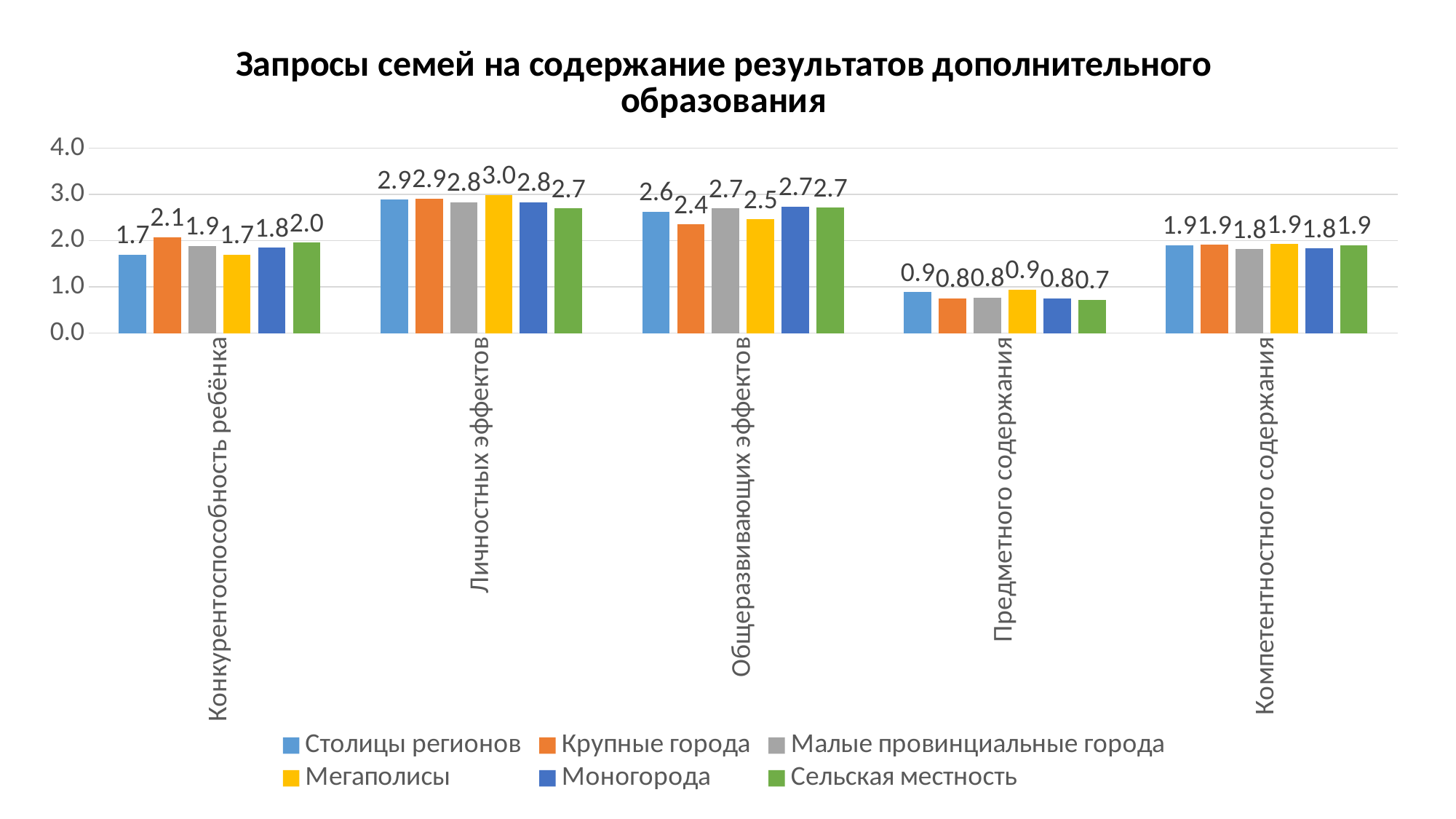

### Chart: Запросы семей на содержание результатов дополнительного образования

| Category | Столицы регионов | Крупные города | Малые провинциальные города | Мегаполисы | Моногорода | Сельская местность |
|---|---|---|---|---|---|---|
| Конкурентоспособность ребёнка | 1.695 | 2.075 | 1.885 | 1.695 | 1.845 | 1.955 |
| Личностных эффектов | 2.885 | 2.91 | 2.835 | 2.985 | 2.83 | 2.7 |
| Общеразвивающих эффектов | 2.63 | 2.35 | 2.695 | 2.46 | 2.735 | 2.715 |
| Предметного содержания | 0.885 | 0.75 | 0.77 | 0.935 | 0.755 | 0.72 |
| Компетентностного содержания | 1.9 | 1.91 | 1.815 | 1.925 | 1.83 | 1.905 |